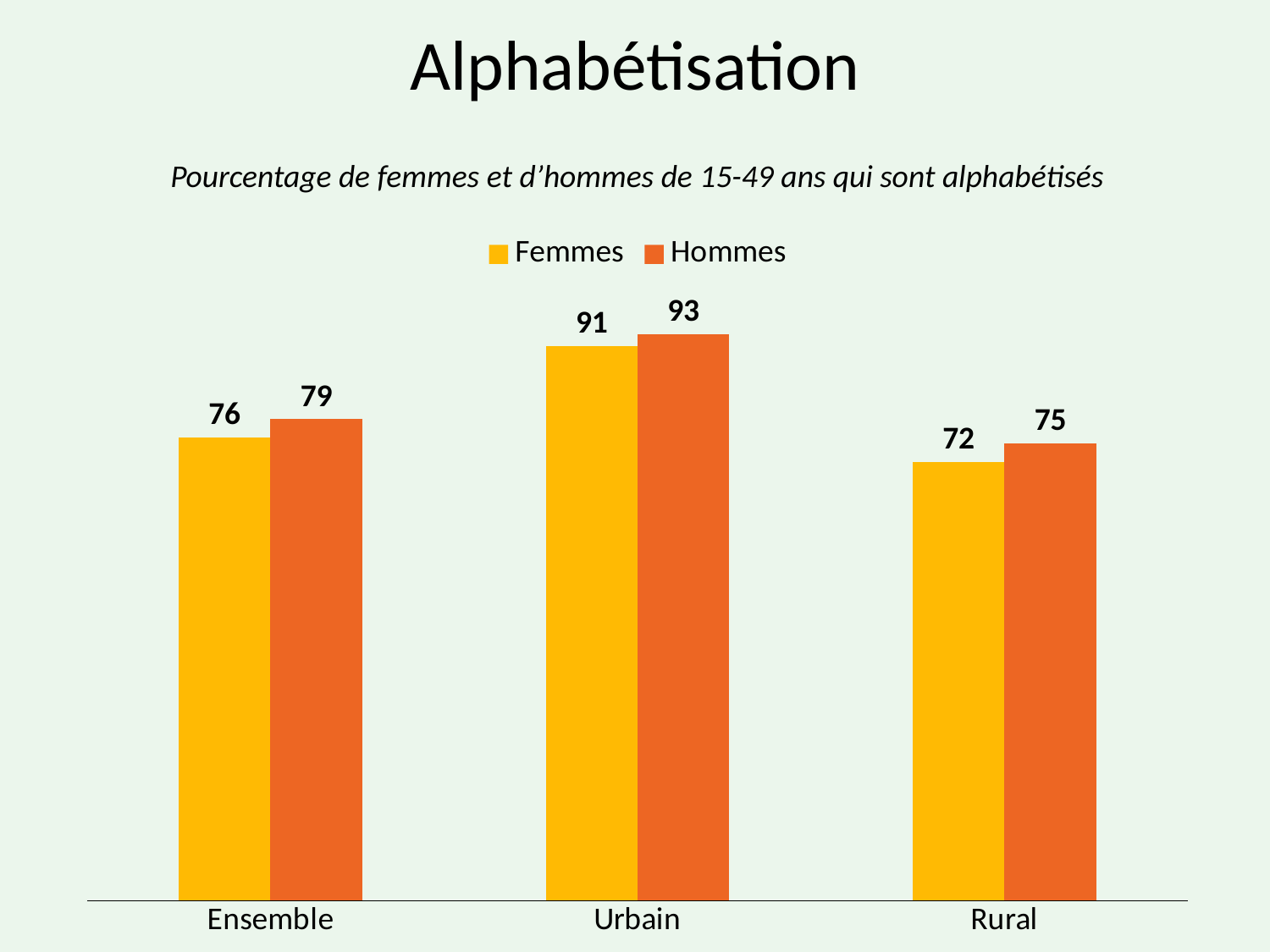

# Alphabétisation
Pourcentage de femmes et d’hommes de 15-49 ans qui sont alphabétisés

### Chart

| Category | Femmes | Hommes |
|---|---|---|
| Ensemble | 76.0 | 79.0 |
| Urbain | 91.0 | 93.0 |
| Rural | 72.0 | 75.0 |